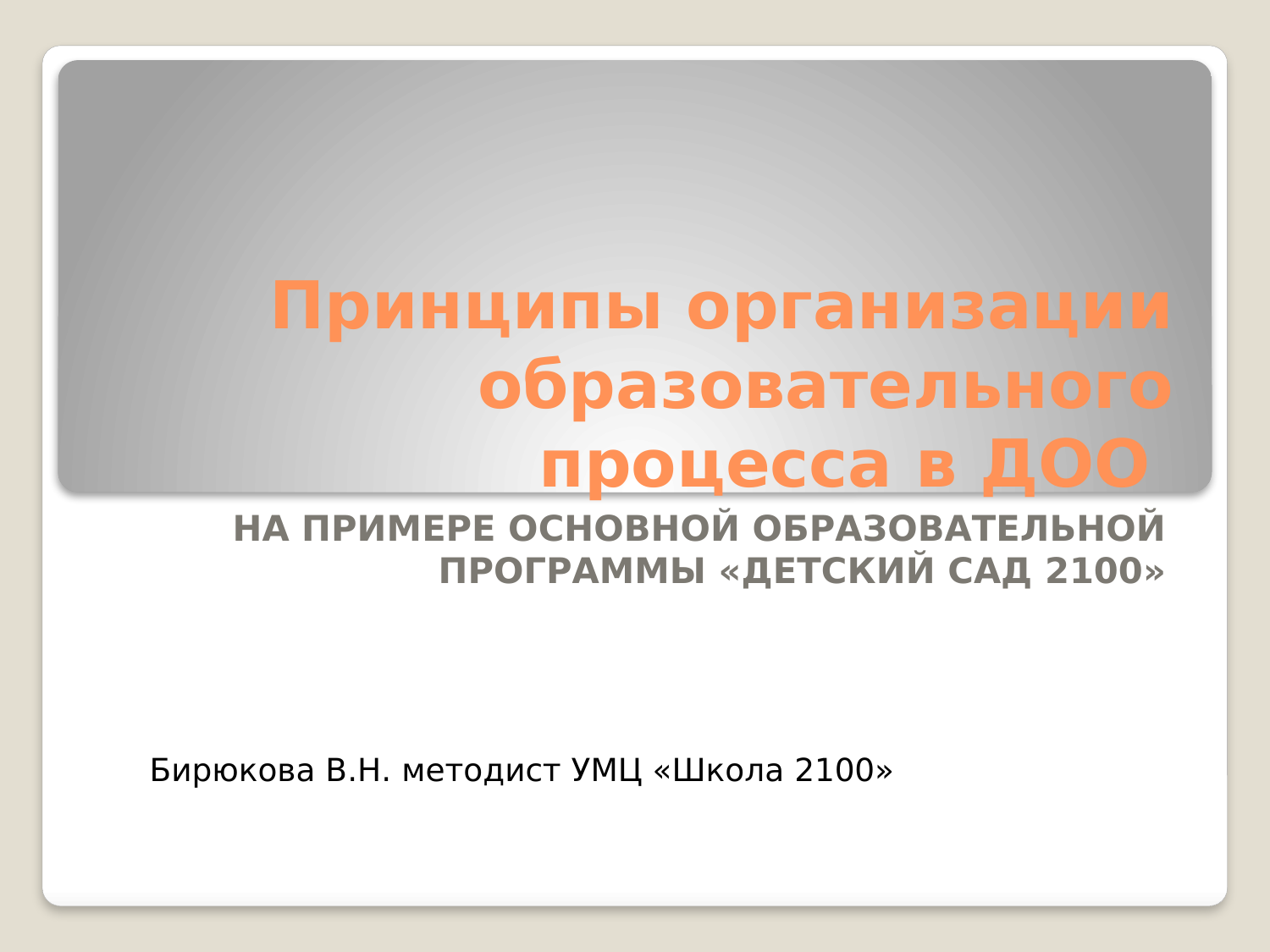

# Принципы организации образовательного процесса в ДОО
НА ПРИМЕРЕ ОСНОВНОЙ ОБРАЗОВАТЕЛЬНОЙ ПРОГРАММЫ «ДЕТСКИЙ САД 2100»
Бирюкова В.Н. методист УМЦ «Школа 2100»